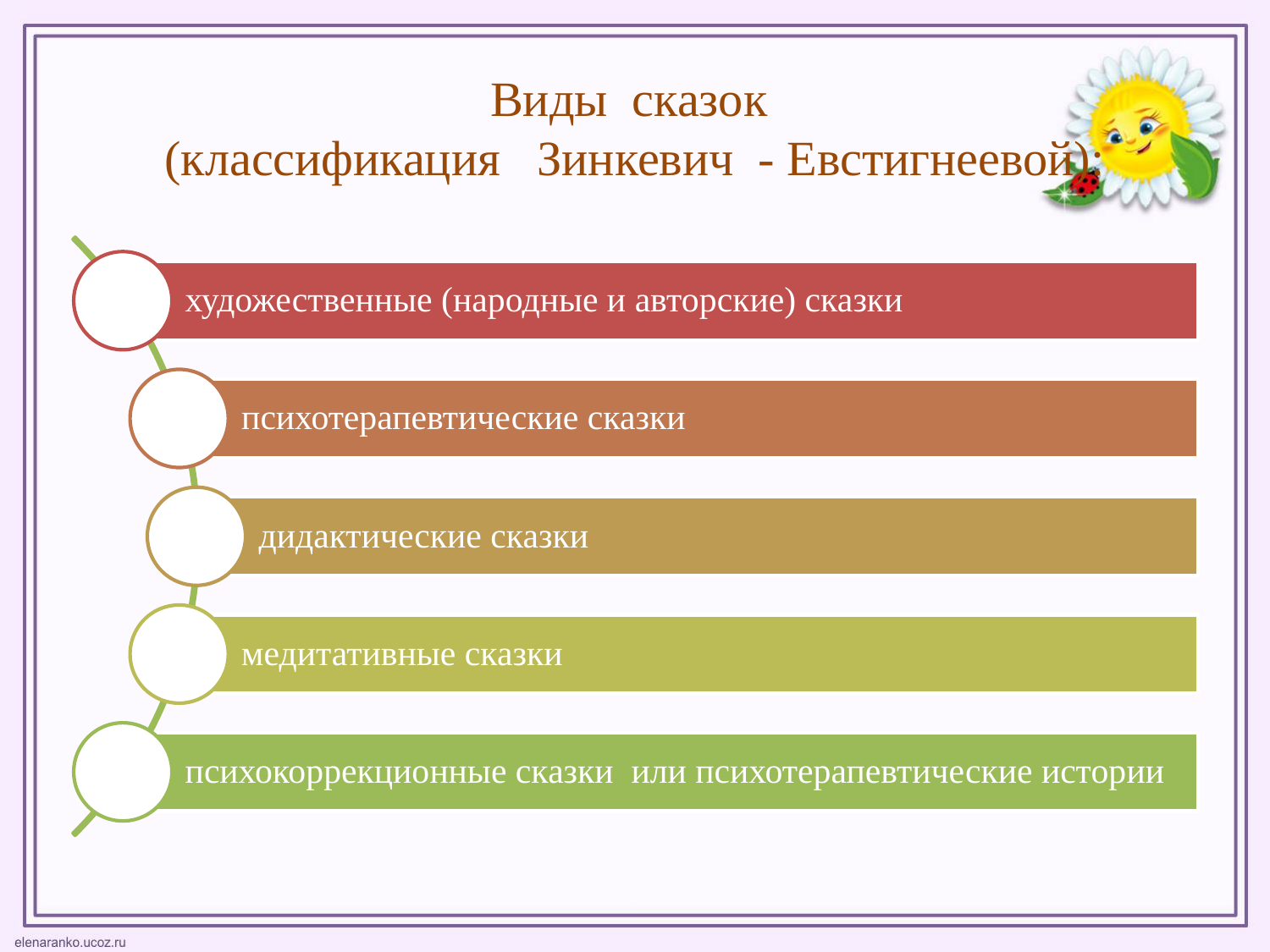

# Виды  сказок (классификация   Зинкевич  - Евстигнеевой):
художественные (народные и авторские) сказки
психотерапевтические сказки
дидактические сказки
медитативные сказки
психокоррекционные сказки  или психотерапевтические истории